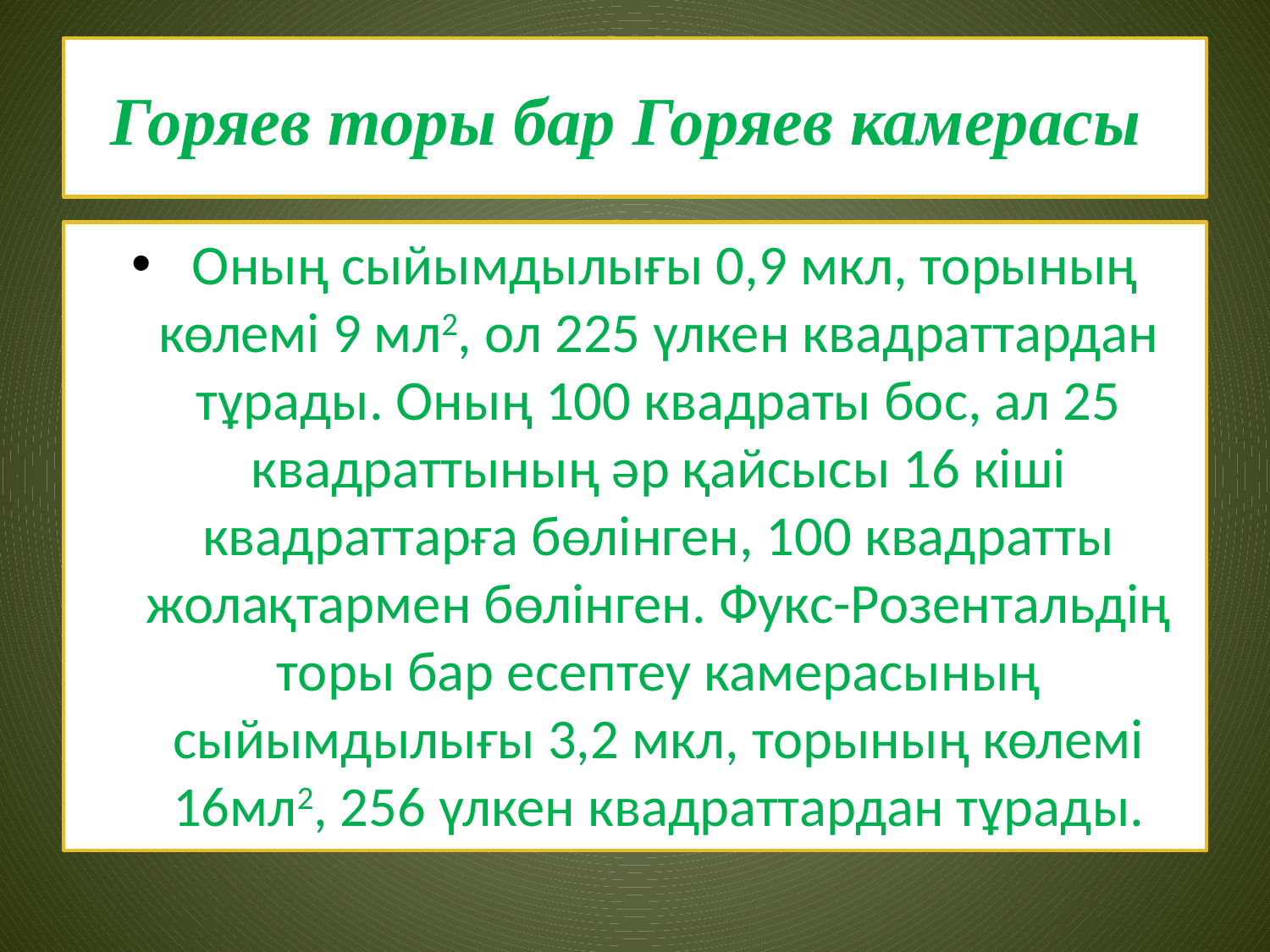

# Горяев торы бар Горяев камерасы
 Оның сыйымдылығы 0,9 мкл, торының көлемі 9 мл2, ол 225 үлкен квадраттардан тұрады. Оның 100 квадраты бос, ал 25 квадраттының әр қайсысы 16 кіші квадраттарға бөлінген, 100 квадратты жолақтармен бөлінген. Фукс-Розентальдің торы бар есептеу камерасының сыйымдылығы 3,2 мкл, торының көлемі 16мл2, 256 үлкен квадраттардан тұрады.